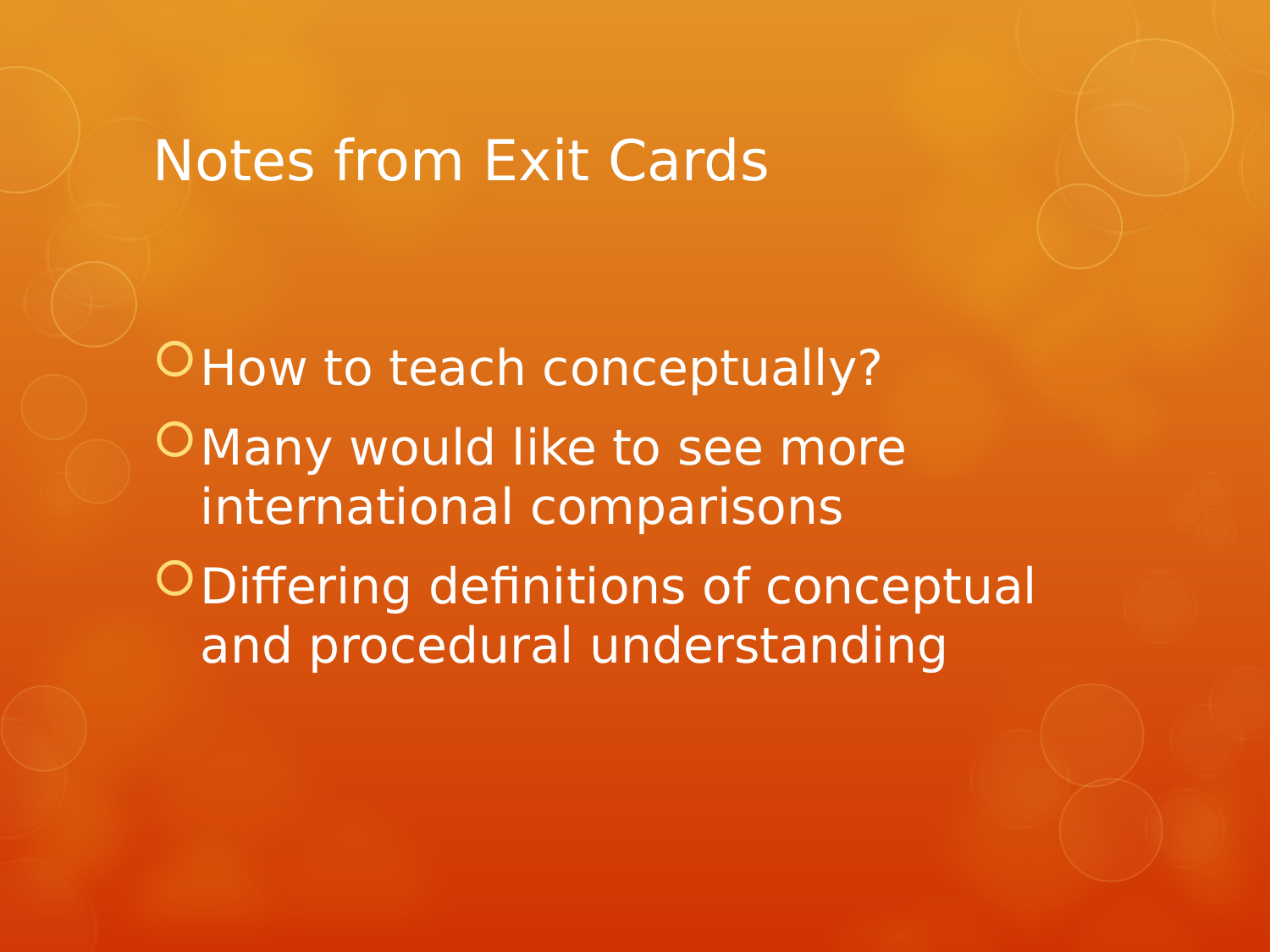

# Notes from Exit Cards
How to teach conceptually?
Many would like to see more international comparisons
Differing definitions of conceptual and procedural understanding